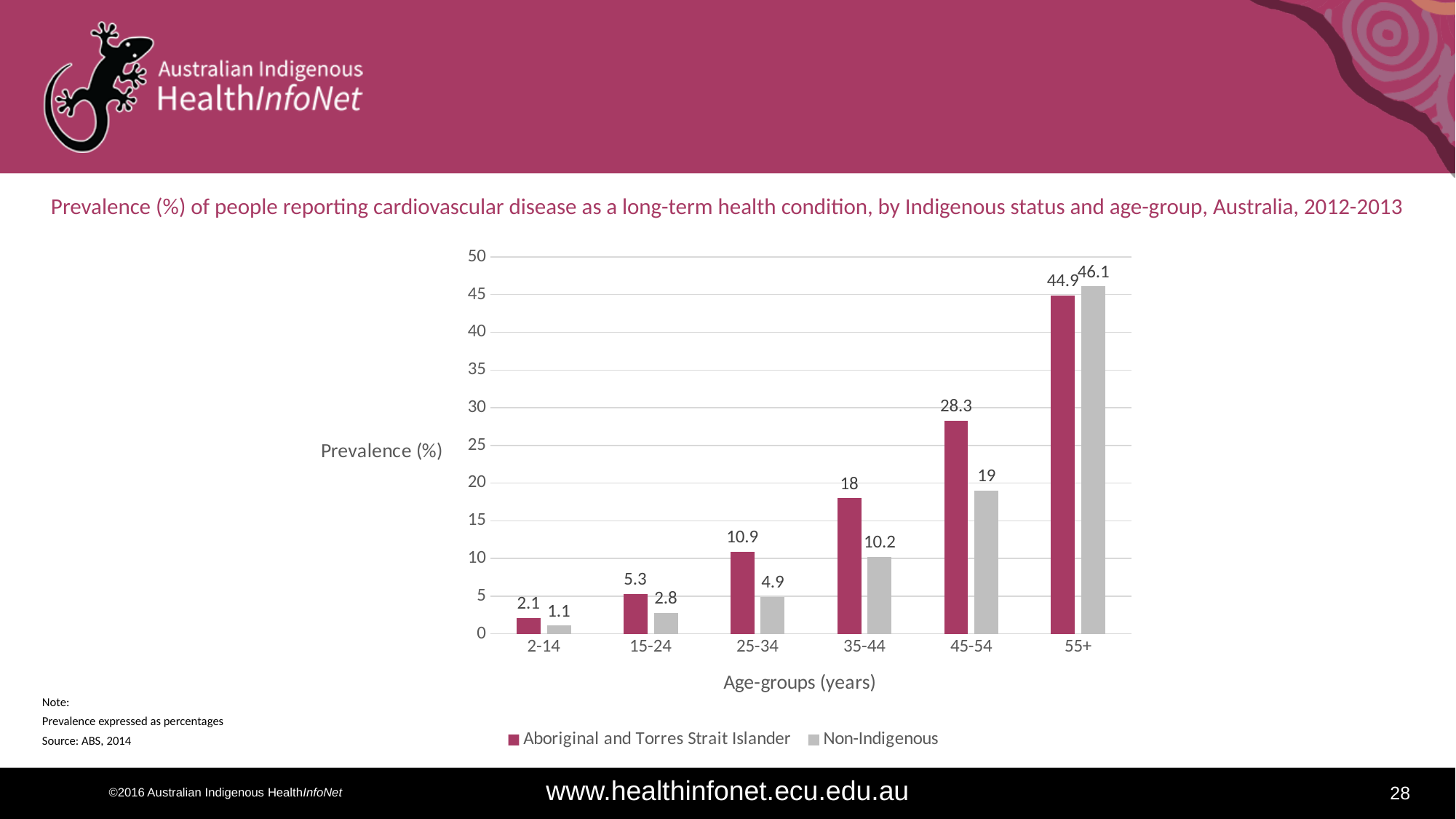

# Prevalence (%) of people reporting cardiovascular disease as a long-term health condition, by Indigenous status and age-group, Australia, 2012-2013

### Chart

| Category | Aboriginal and Torres Strait Islander  | Non-Indigenous |
|---|---|---|
| 2-14 | 2.1 | 1.1 |
| 15-24 | 5.3 | 2.8 |
| 25-34 | 10.9 | 4.9 |
| 35-44 | 18.0 | 10.2 |
| 45-54 | 28.3 | 19.0 |
| 55+ | 44.9 | 46.1 |
Note:
Prevalence expressed as percentages
Source: ABS, 2014